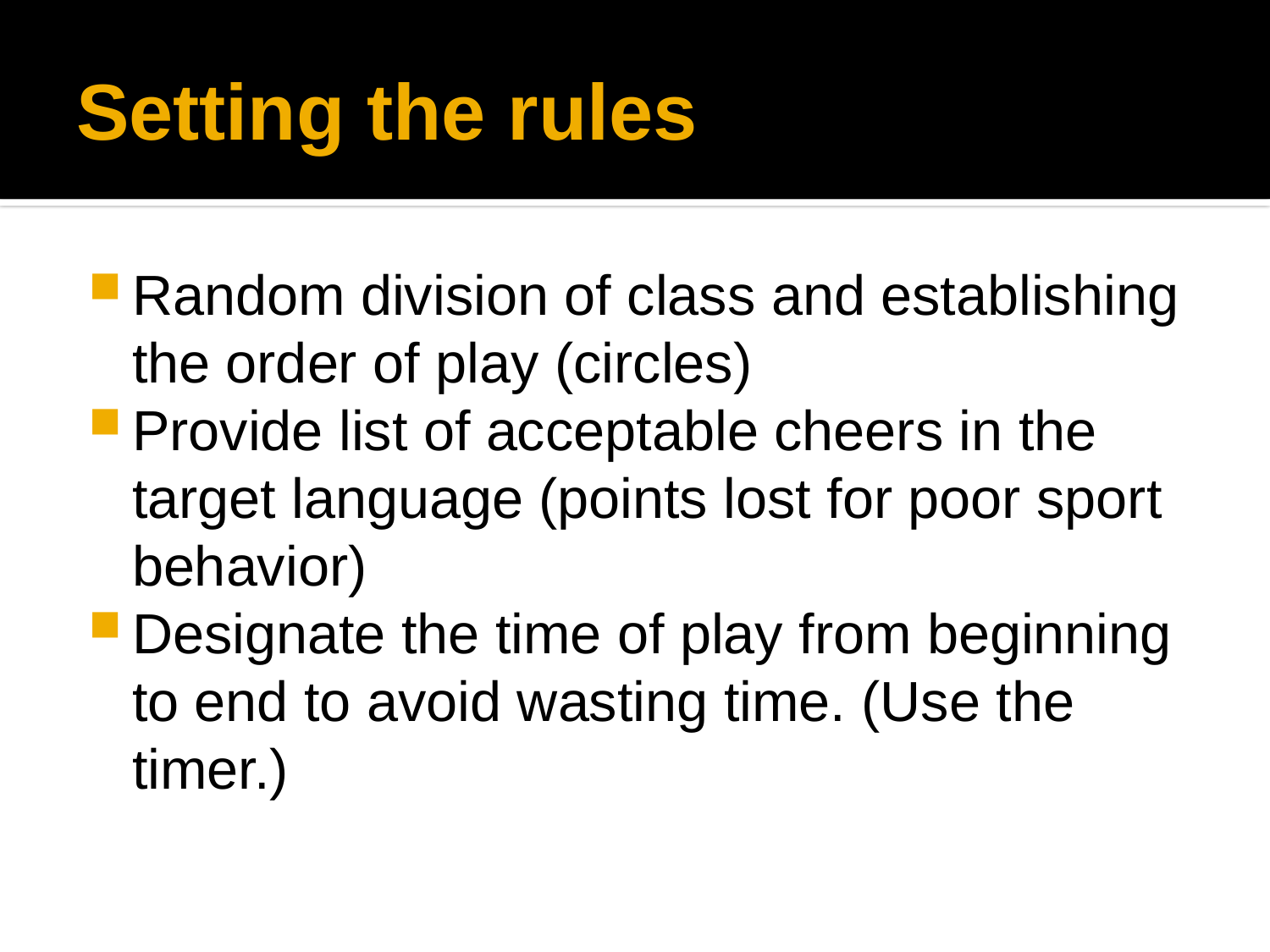

# Setting the rules
Random division of class and establishing the order of play (circles)
Provide list of acceptable cheers in the target language (points lost for poor sport behavior)
Designate the time of play from beginning to end to avoid wasting time. (Use the timer.)